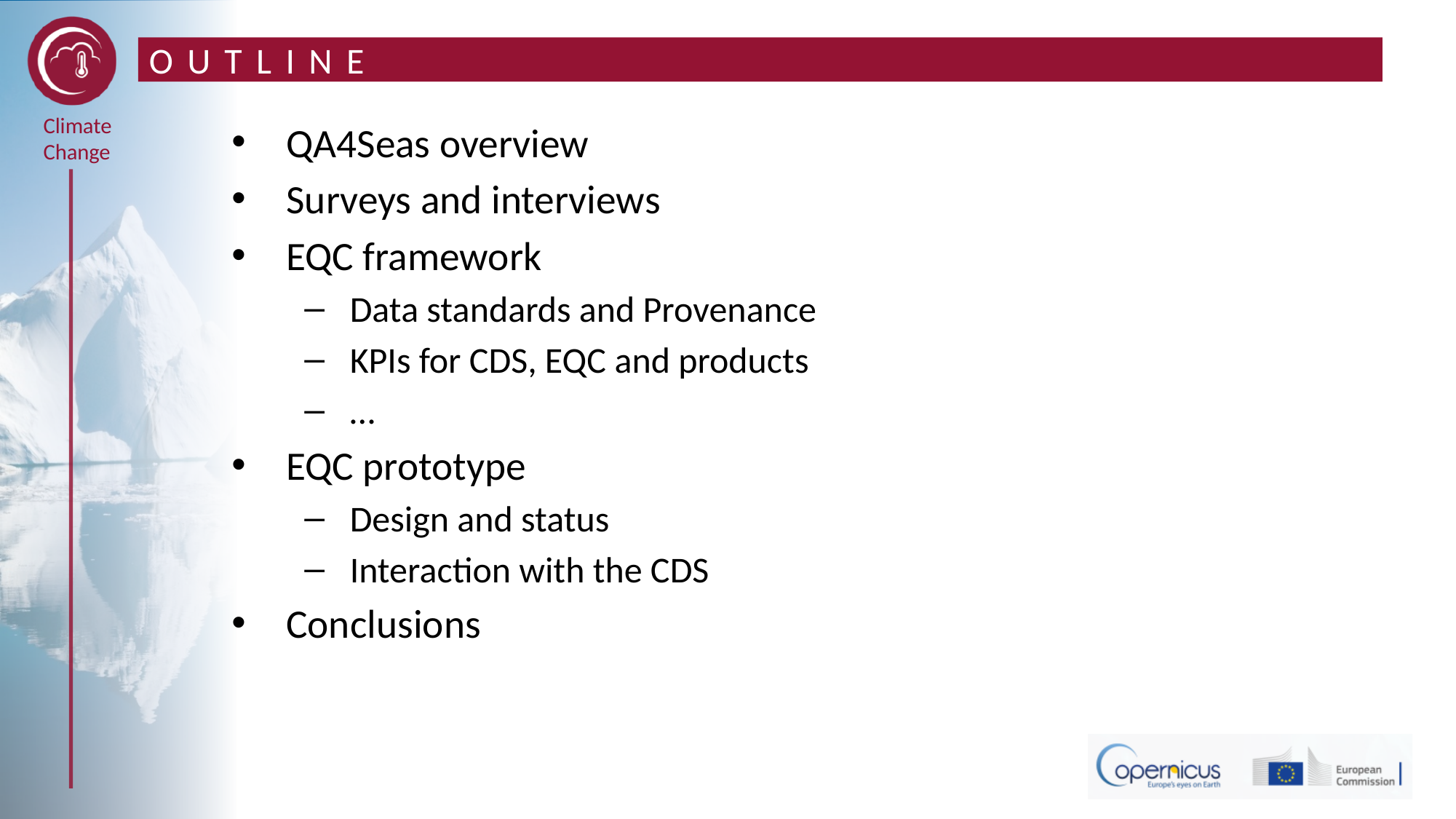

# OUTLINE
QA4Seas overview
Surveys and interviews
EQC framework
Data standards and Provenance
KPIs for CDS, EQC and products
…
EQC prototype
Design and status
Interaction with the CDS
Conclusions